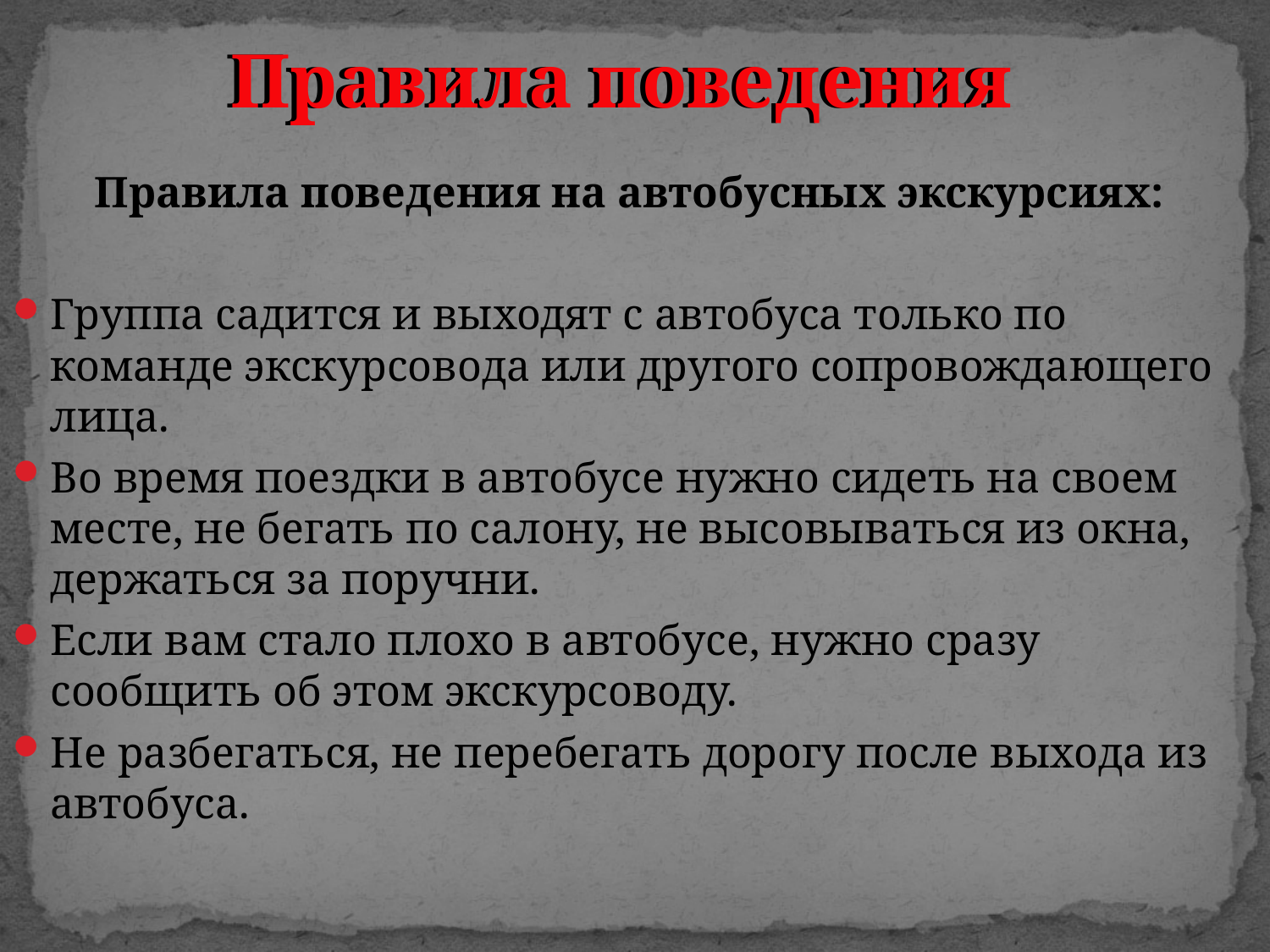

# Правила поведения
Правила поведения
Правила поведения на автобусных экскурсиях:

Группа садится и выходят с автобуса только по команде экскурсовода или другого сопровождающего лица.
Во время поездки в автобусе нужно сидеть на своем месте, не бегать по салону, не высовываться из окна, держаться за поручни.
Если вам стало плохо в автобусе, нужно сразу сообщить об этом экскурсоводу.
Не разбегаться, не перебегать дорогу после выхода из автобуса.